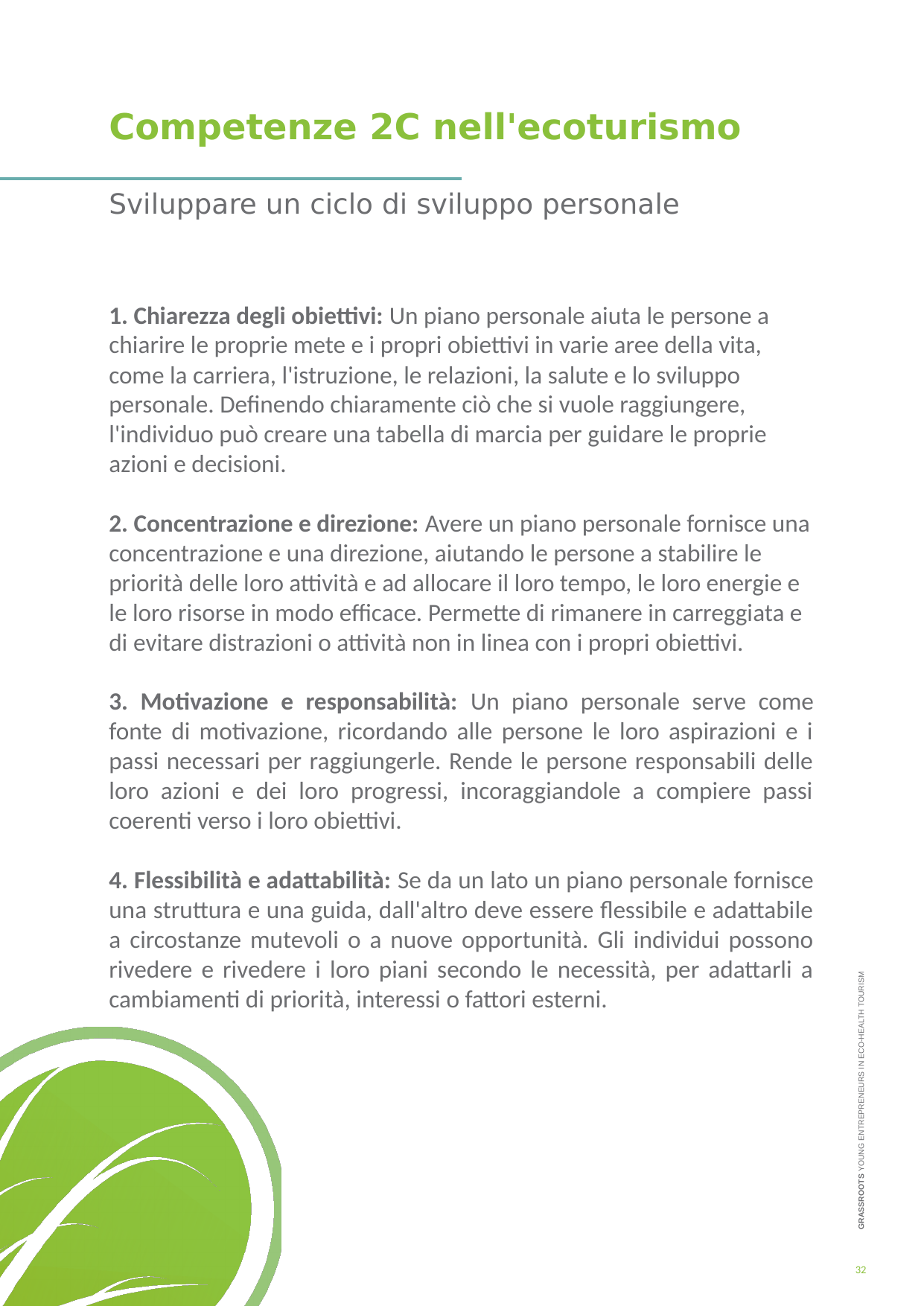

Competenze 2C nell'ecoturismo
Sviluppare un ciclo di sviluppo personale

1. Chiarezza degli obiettivi: Un piano personale aiuta le persone a chiarire le proprie mete e i propri obiettivi in varie aree della vita, come la carriera, l'istruzione, le relazioni, la salute e lo sviluppo personale. Definendo chiaramente ciò che si vuole raggiungere, l'individuo può creare una tabella di marcia per guidare le proprie azioni e decisioni.
2. Concentrazione e direzione: Avere un piano personale fornisce una concentrazione e una direzione, aiutando le persone a stabilire le priorità delle loro attività e ad allocare il loro tempo, le loro energie e le loro risorse in modo efficace. Permette di rimanere in carreggiata e di evitare distrazioni o attività non in linea con i propri obiettivi.
3. Motivazione e responsabilità: Un piano personale serve come fonte di motivazione, ricordando alle persone le loro aspirazioni e i passi necessari per raggiungerle. Rende le persone responsabili delle loro azioni e dei loro progressi, incoraggiandole a compiere passi coerenti verso i loro obiettivi.

4. Flessibilità e adattabilità: Se da un lato un piano personale fornisce una struttura e una guida, dall'altro deve essere flessibile e adattabile a circostanze mutevoli o a nuove opportunità. Gli individui possono rivedere e rivedere i loro piani secondo le necessità, per adattarli a cambiamenti di priorità, interessi o fattori esterni.
32